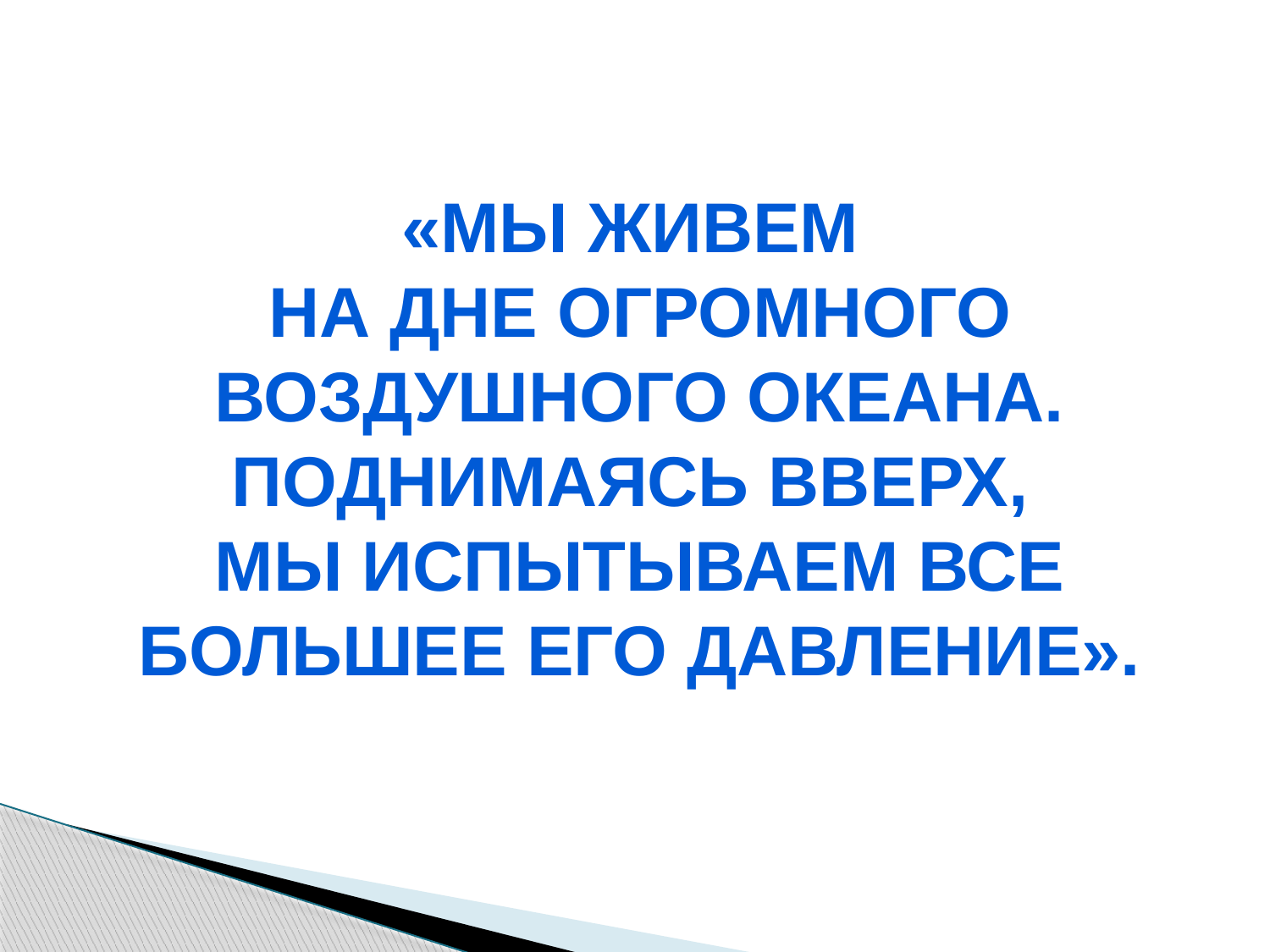

«Мы живем
на дне огромного воздушного океана. Поднимаясь вверх,
мы испытываем все большее его давление».